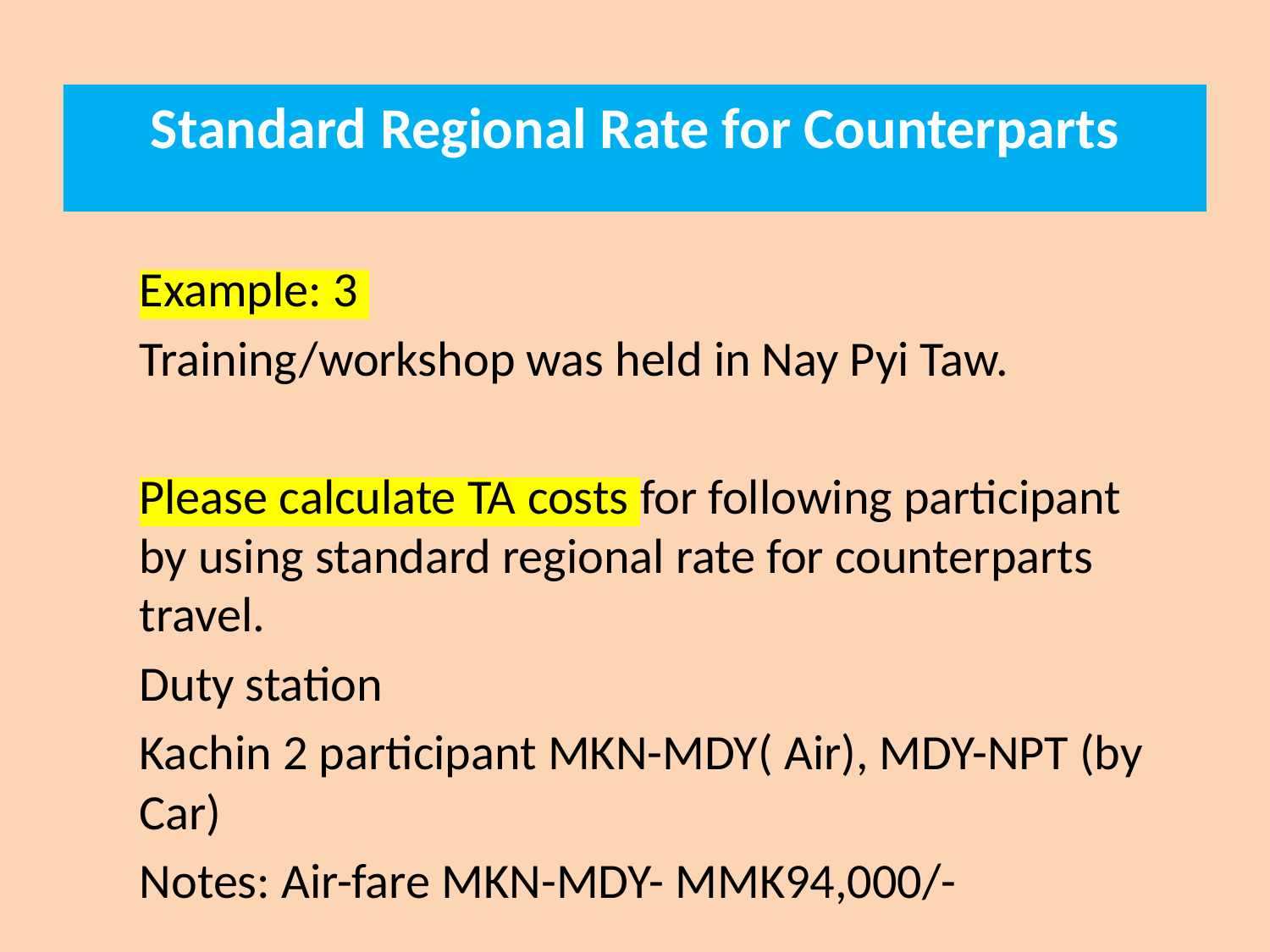

Standard Regional Rate for Counterparts
Example: 3
Training/workshop was held in Nay Pyi Taw.

Please calculate TA costs for following participant by using standard regional rate for counterparts travel.
Duty station
Kachin 2 participant MKN-MDY( Air), MDY-NPT (by Car)
Notes: Air-fare MKN-MDY- MMK94,000/-